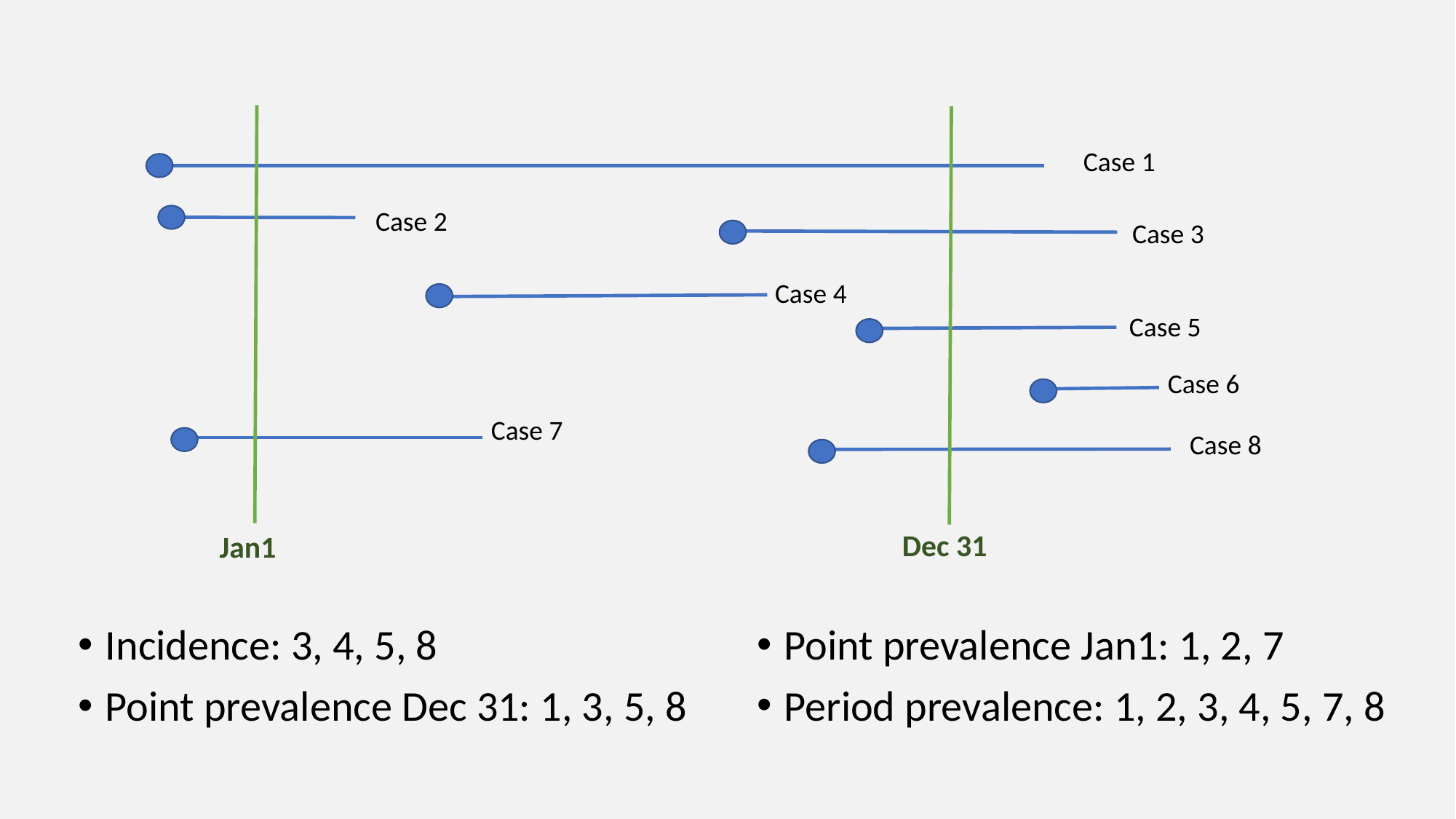

Case 1

Case 2

Case 3

Case 4

Case 5

Case 6

Case 7
Case 8

Dec 31
Jan1
Point prevalence Jan1: 1, 2, 7
Period prevalence: 1, 2, 3, 4, 5, 7, 8

Incidence: 3, 4, 5, 8
Point prevalence Dec 31: 1, 3, 5, 8